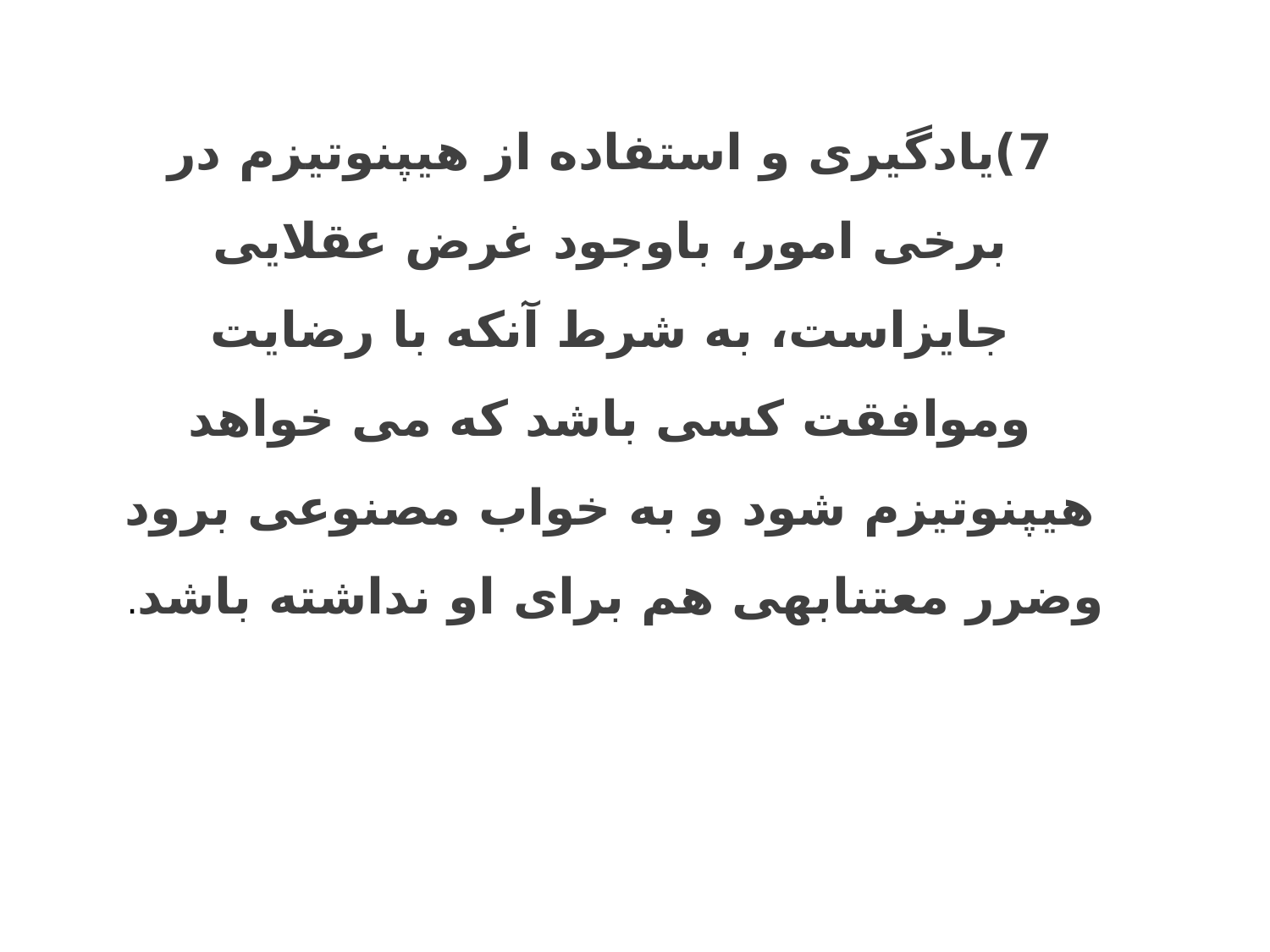

7)یادگیری و استفاده از هیپنوتیزم در برخی امور، باوجود غرض عقلایی جایزاست، به شرط آنکه با رضایت وموافقت کسی باشد که می خواهد هیپنوتیزم شود و به خواب مصنوعی برود وضرر معتنابهی هم برای او نداشته باشد.